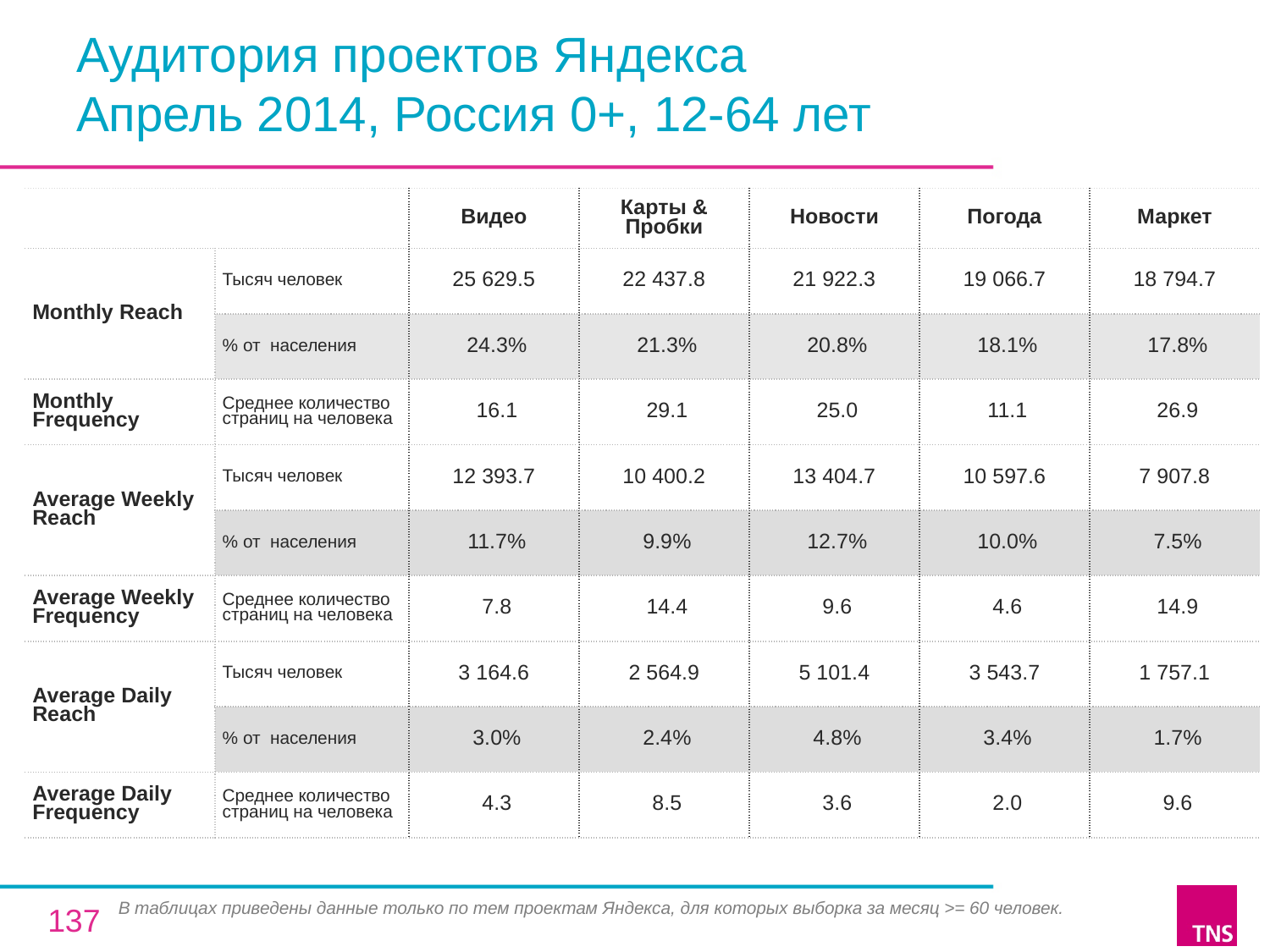

# Аудитория проектов Яндекса Апрель 2014, Россия 0+, 12-64 лет
|  |  | Видео | Карты & Пробки | Новости | Погода | Маркет |
| --- | --- | --- | --- | --- | --- | --- |
| Monthly Reach | Тысяч человек | 25 629.5 | 22 437.8 | 21 922.3 | 19 066.7 | 18 794.7 |
|  | % от населения | 24.3% | 21.3% | 20.8% | 18.1% | 17.8% |
| Monthly Frequency | Среднее количество страниц на человека | 16.1 | 29.1 | 25.0 | 11.1 | 26.9 |
| Average Weekly Reach | Тысяч человек | 12 393.7 | 10 400.2 | 13 404.7 | 10 597.6 | 7 907.8 |
|  | % от населения | 11.7% | 9.9% | 12.7% | 10.0% | 7.5% |
| Average Weekly Frequency | Среднее количество страниц на человека | 7.8 | 14.4 | 9.6 | 4.6 | 14.9 |
| Average Daily Reach | Тысяч человек | 3 164.6 | 2 564.9 | 5 101.4 | 3 543.7 | 1 757.1 |
|  | % от населения | 3.0% | 2.4% | 4.8% | 3.4% | 1.7% |
| Average Daily Frequency | Среднее количество страниц на человека | 4.3 | 8.5 | 3.6 | 2.0 | 9.6 |
В таблицах приведены данные только по тем проектам Яндекса, для которых выборка за месяц >= 60 человек.
137